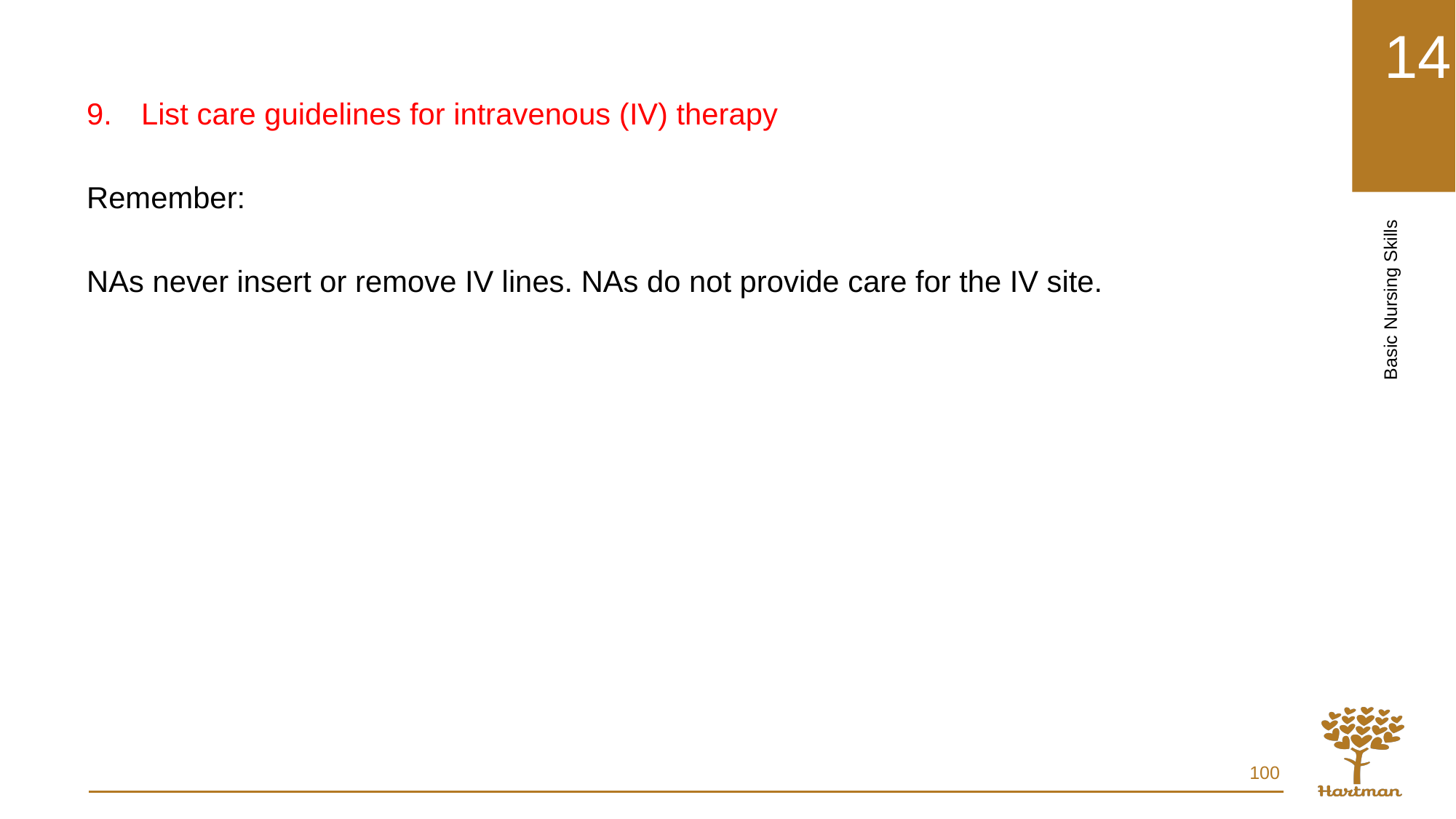

List care guidelines for intravenous (IV) therapy

Remember:

NAs never insert or remove IV lines. NAs do not provide care for the IV site.

100